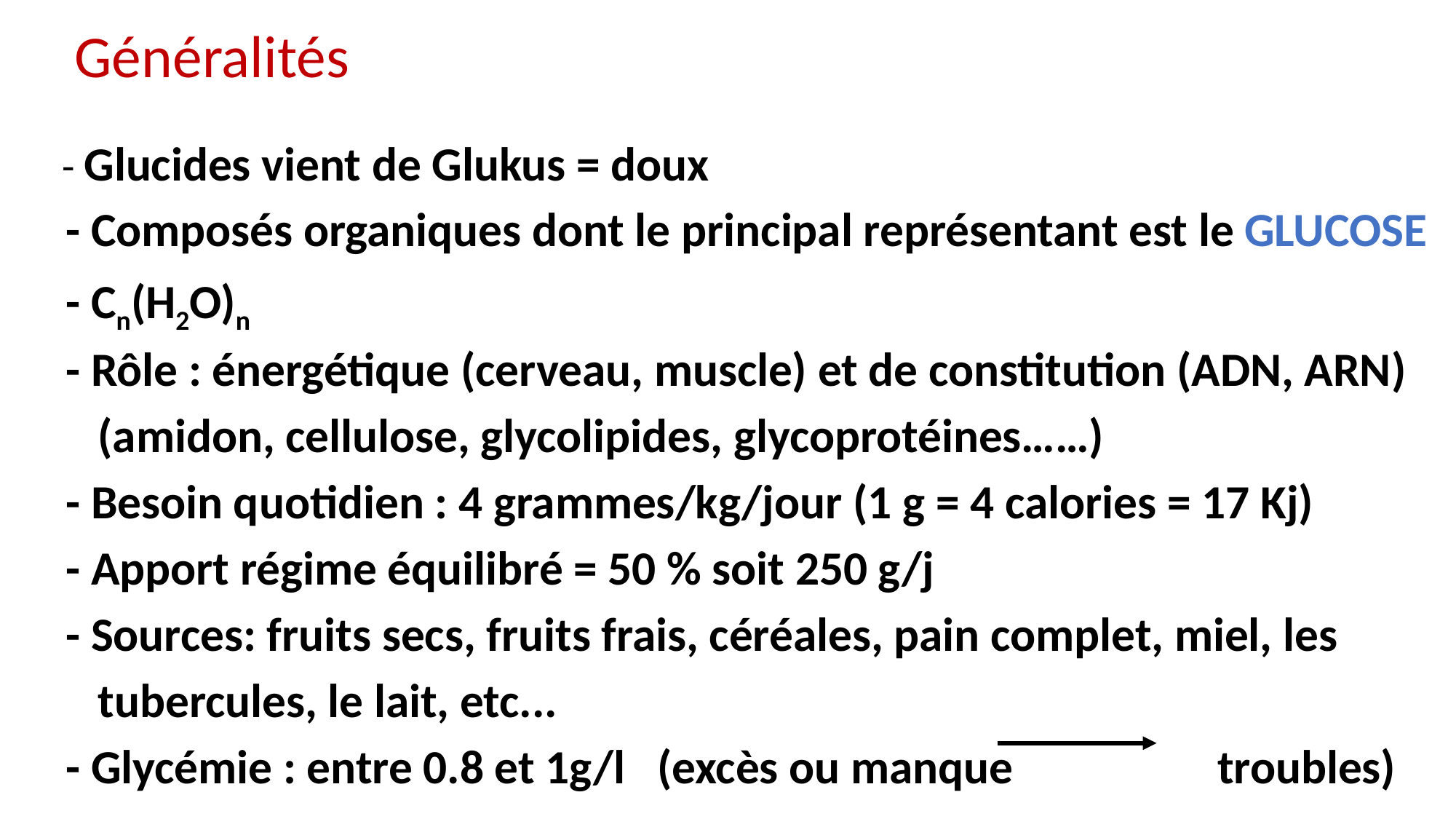

# Généralités

   - Glucides vient de Glukus = doux
   - Composés organiques dont le principal représentant est le GLUCOSE
   - Cn(H2O)n
   - Rôle : énergétique (cerveau, muscle) et de constitution (ADN, ARN)
      (amidon, cellulose, glycolipides, glycoprotéines……)
   - Besoin quotidien : 4 grammes/kg/jour (1 g = 4 calories = 17 Kj)
   - Apport régime équilibré = 50 % soit 250 g/j
   - Sources: fruits secs, fruits frais, céréales, pain complet, miel, les
      tubercules, le lait, etc...
   - Glycémie : entre 0.8 et 1g/l   (excès ou manque                   troubles)